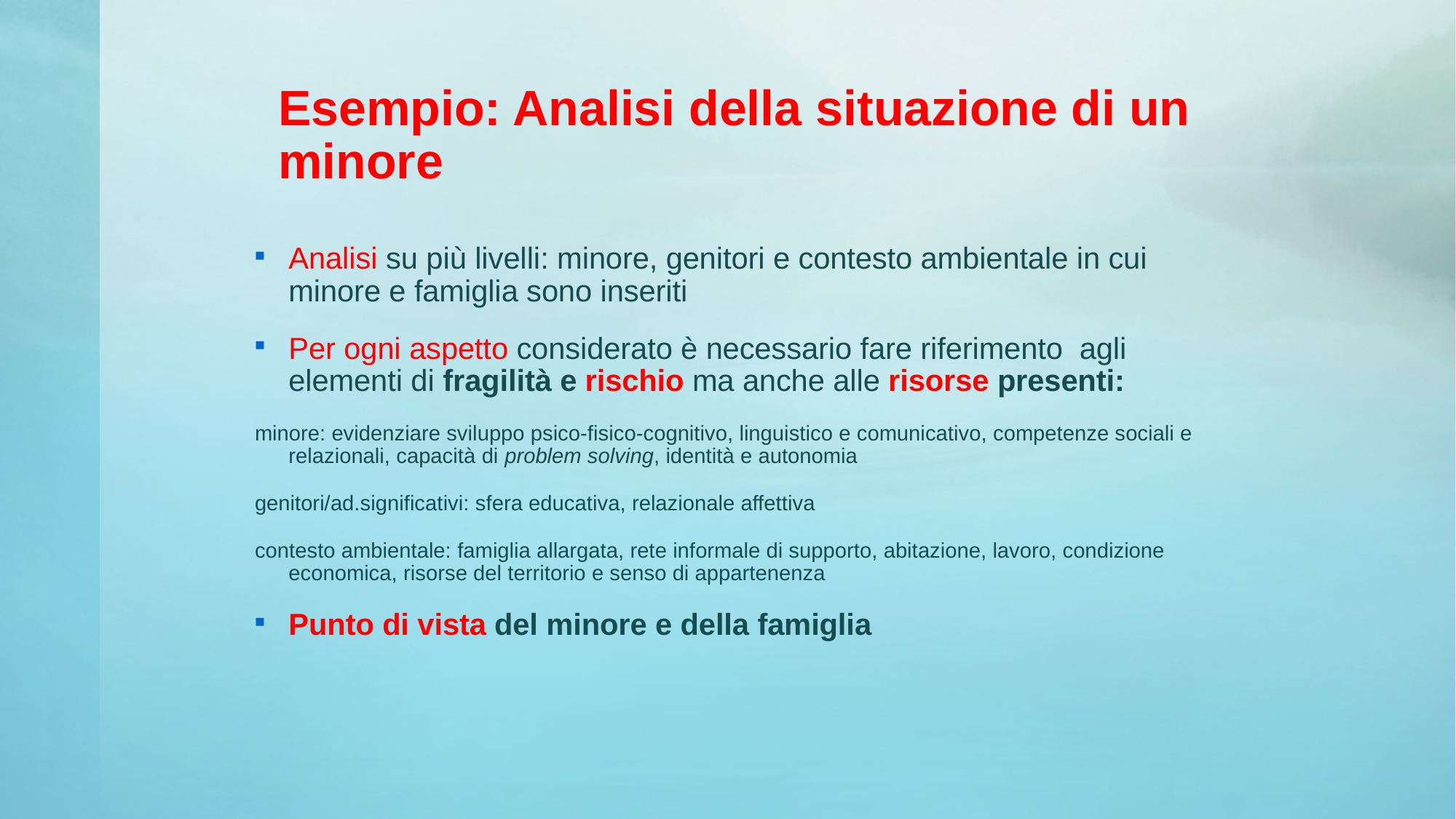

# Esempio: Analisi della situazione di un minore
Analisi su più livelli: minore, genitori e contesto ambientale in cui minore e famiglia sono inseriti
Per ogni aspetto considerato è necessario fare riferimento  agli elementi di fragilità e rischio ma anche alle risorse presenti:
minore: evidenziare sviluppo psico-fisico-cognitivo, linguistico e comunicativo, competenze sociali e relazionali, capacità di problem solving, identità e autonomia
genitori/ad.significativi: sfera educativa, relazionale affettiva
contesto ambientale: famiglia allargata, rete informale di supporto, abitazione, lavoro, condizione economica, risorse del territorio e senso di appartenenza
Punto di vista del minore e della famiglia